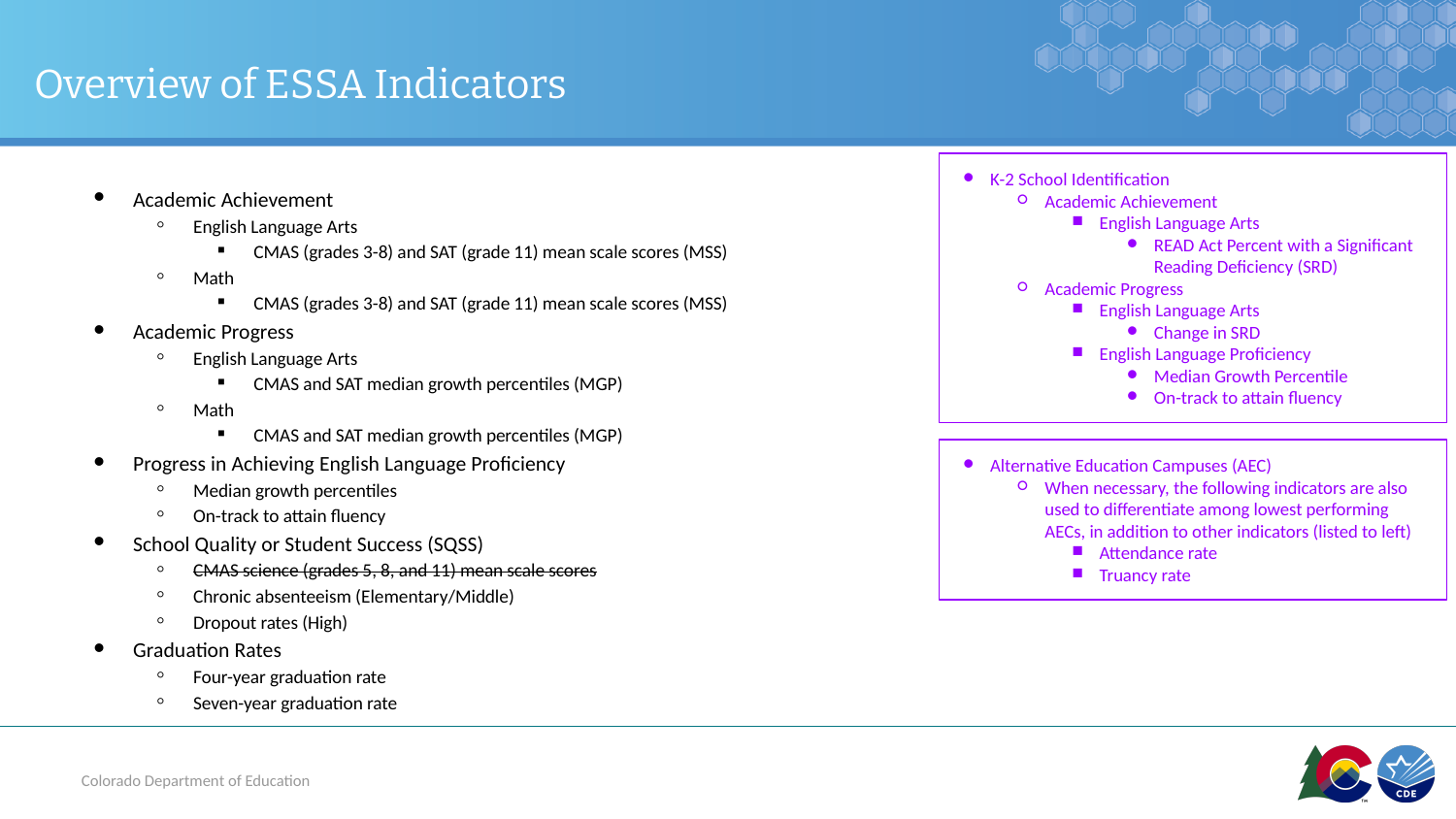

# Overview of ESSA Indicators
K-2 School Identification
Academic Achievement
English Language Arts
READ Act Percent with a Significant Reading Deficiency (SRD)
Academic Progress
English Language Arts
Change in SRD
English Language Proficiency
Median Growth Percentile
On-track to attain fluency
Academic Achievement
English Language Arts
CMAS (grades 3-8) and SAT (grade 11) mean scale scores (MSS)
Math
CMAS (grades 3-8) and SAT (grade 11) mean scale scores (MSS)
Academic Progress
English Language Arts
CMAS and SAT median growth percentiles (MGP)
Math
CMAS and SAT median growth percentiles (MGP)
Progress in Achieving English Language Proficiency
Median growth percentiles
On-track to attain fluency
School Quality or Student Success (SQSS)
CMAS science (grades 5, 8, and 11) mean scale scores
Chronic absenteeism (Elementary/Middle)
Dropout rates (High)
Graduation Rates
Four-year graduation rate
Seven-year graduation rate
Alternative Education Campuses (AEC)
When necessary, the following indicators are also used to differentiate among lowest performing AECs, in addition to other indicators (listed to left)
Attendance rate
Truancy rate